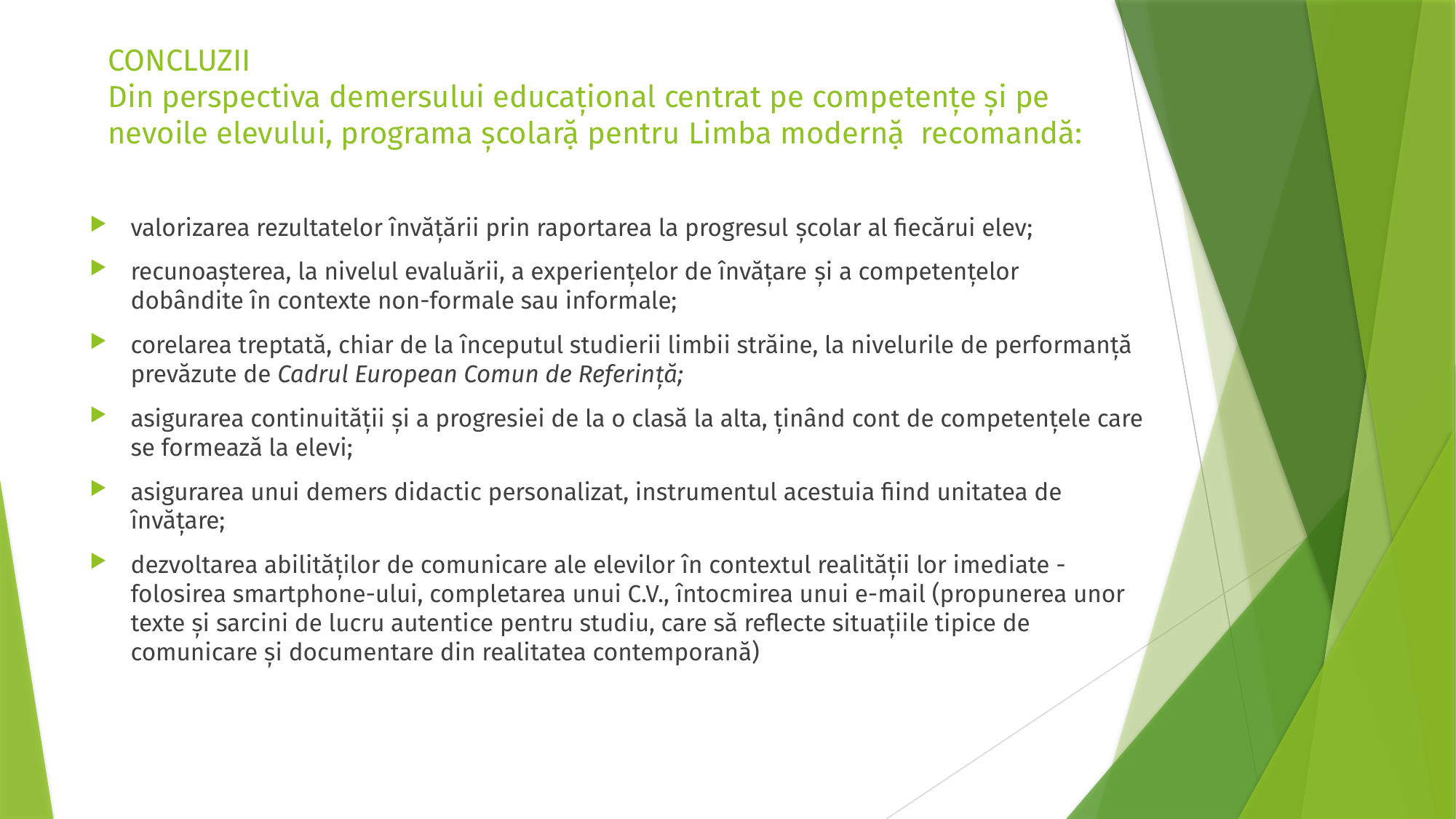

# CONCLUZII Din perspectiva demersului educaţional centrat pe competenţe și pe nevoile elevului, programa şcolarặ pentru Limba modernặ  recomandă:
valorizarea rezultatelor învăţării prin raportarea la progresul şcolar al fiecărui elev;
recunoaşterea, la nivelul evaluării, a experienţelor de învăţare şi a competenţelor
dobândite în contexte non-formale sau informale;
corelarea treptată, chiar de la începutul studierii limbii străine, la nivelurile de performanţă prevăzute de Cadrul European Comun de Referinţă;
asigurarea continuităţii şi a progresiei de la o clasă la alta, ţinând cont de competenţele care se formează la elevi;
asigurarea unui demers didactic personalizat, instrumentul acestuia fiind unitatea de învăţare;
dezvoltarea abilităţilor de comunicare ale elevilor în contextul realităţii lor imediate - folosirea smartphone-ului, completarea unui C.V., întocmirea unui e-mail (propunerea unor texte şi sarcini de lucru autentice pentru studiu, care să reflecte situaţiile tipice de comunicare şi documentare din realitatea contemporană)